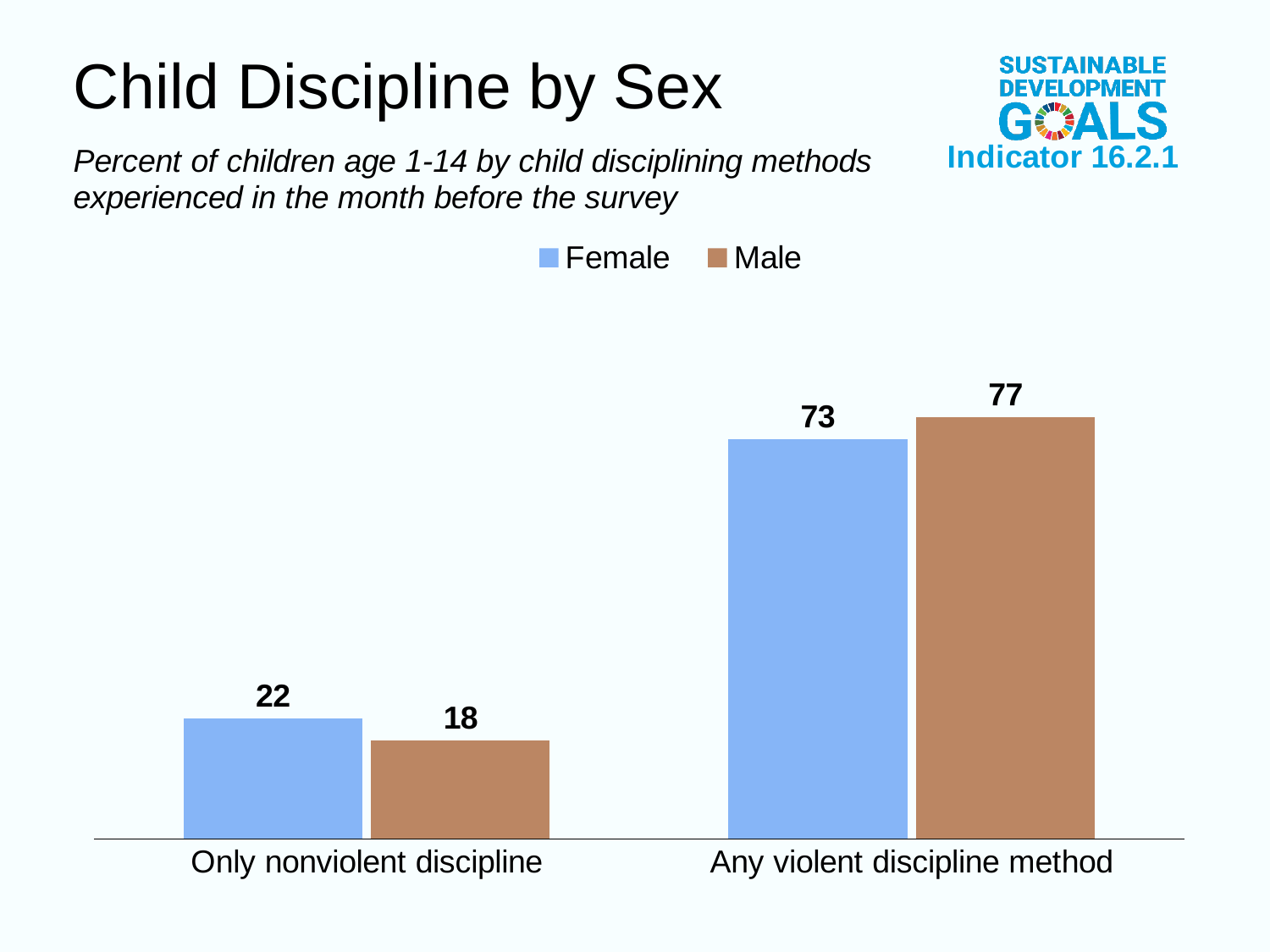

### Chart

| Category | Female | Male |
|---|---|---|
| Only nonviolent discipline | 22.0 | 18.0 |
| Any violent discipline method | 73.0 | 77.0 |